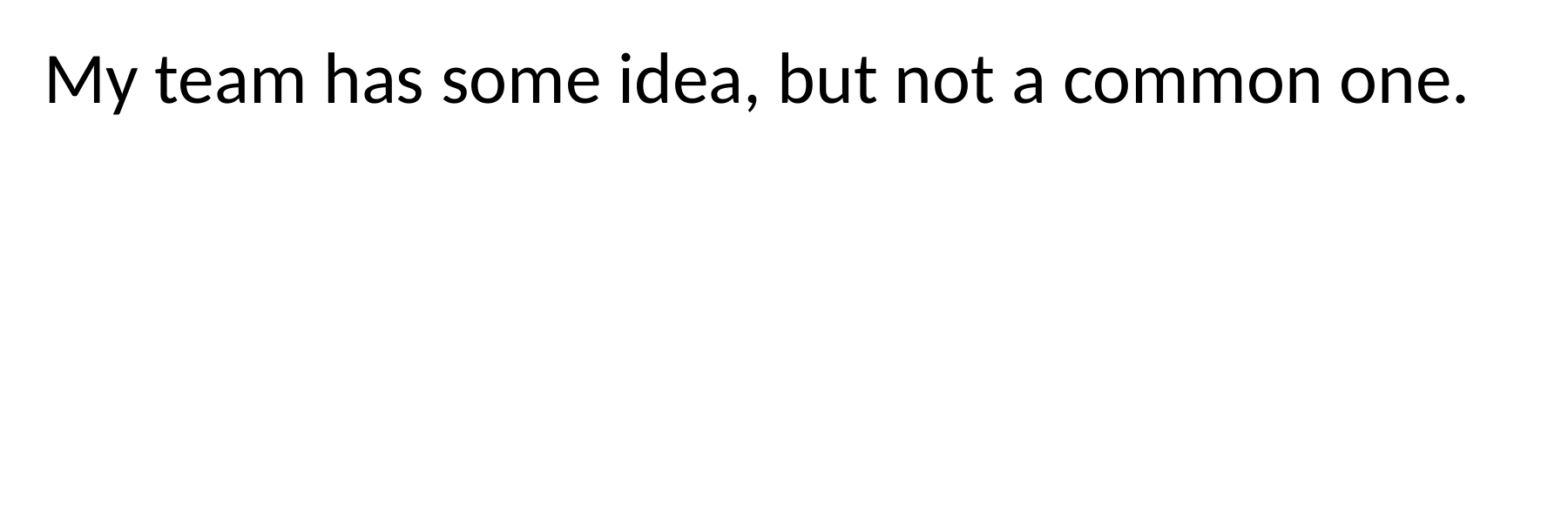

My team has some idea, but not a common one.